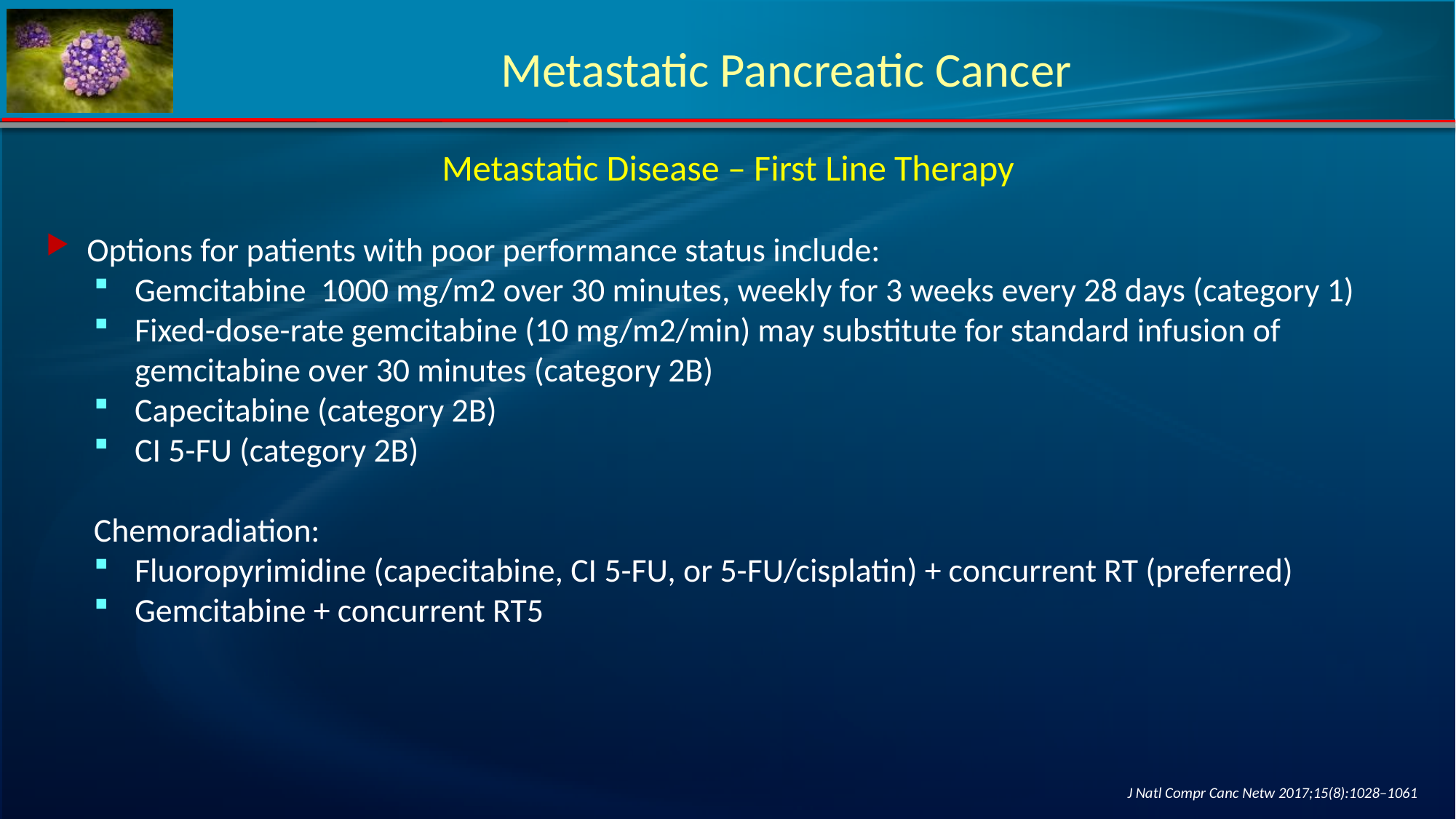

# Metastatic Pancreatic Cancer
Metastatic Disease – First Line Therapy

Options for patients with poor performance status include:
Gemcitabine  1000 mg/m2 over 30 minutes, weekly for 3 weeks every 28 days (category 1)
Fixed-dose-rate gemcitabine (10 mg/m2/min) may substitute for standard infusion of gemcitabine over 30 minutes (category 2B)
Capecitabine (category 2B)
CI 5-FU (category 2B)

Chemoradiation:
Fluoropyrimidine (capecitabine, CI 5-FU, or 5-FU/cisplatin) + concurrent RT (preferred)
Gemcitabine + concurrent RT5

 J Natl Compr Canc Netw 2017;15(8):1028–1061